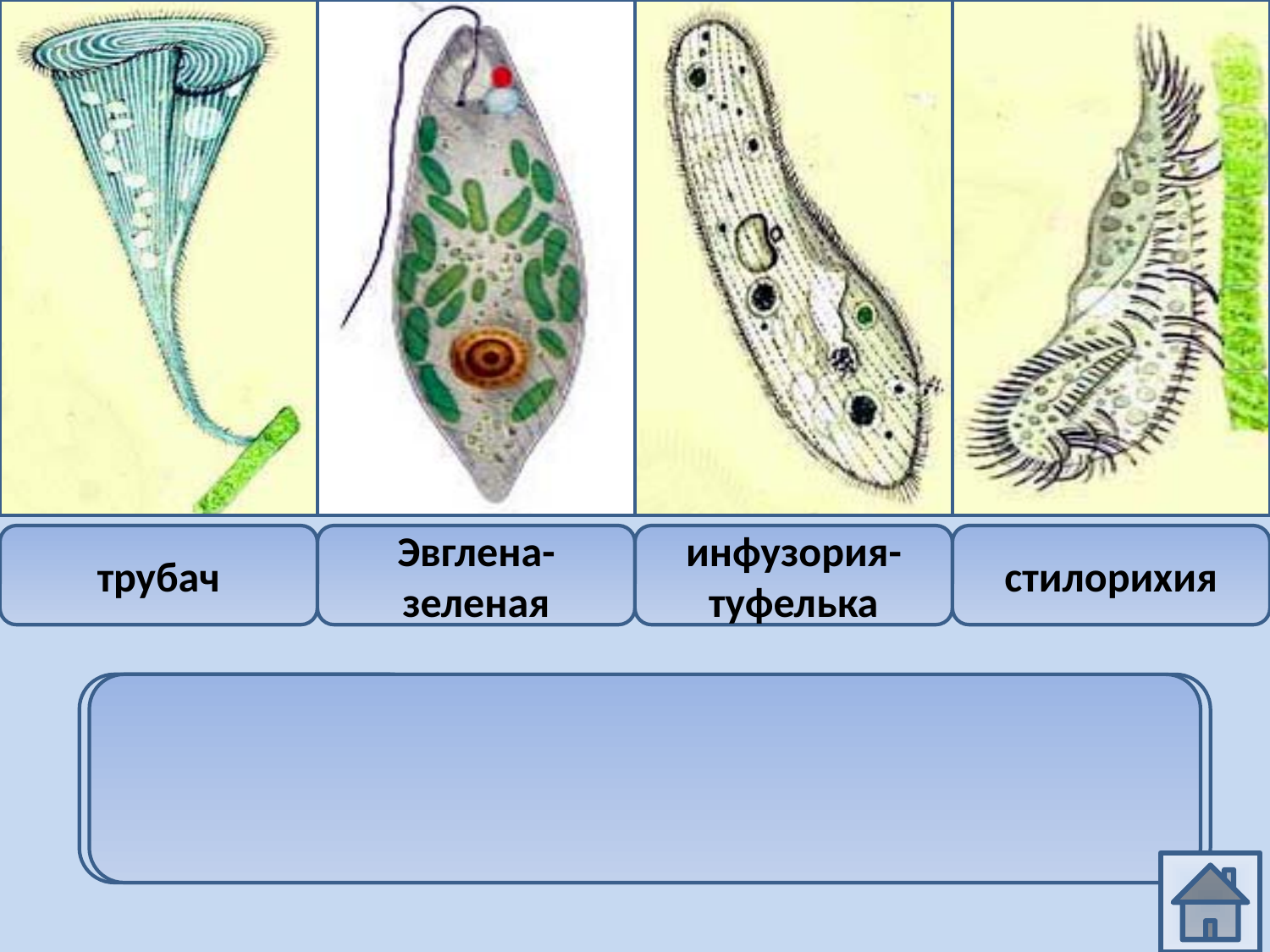

трубач
Эвглена-зеленая
инфузория-туфелька
стилорихия

Эвглена – зеленая  относится к  типу Саркожгутиковых, а остальные представители к типу Инфузорий или Ресничных